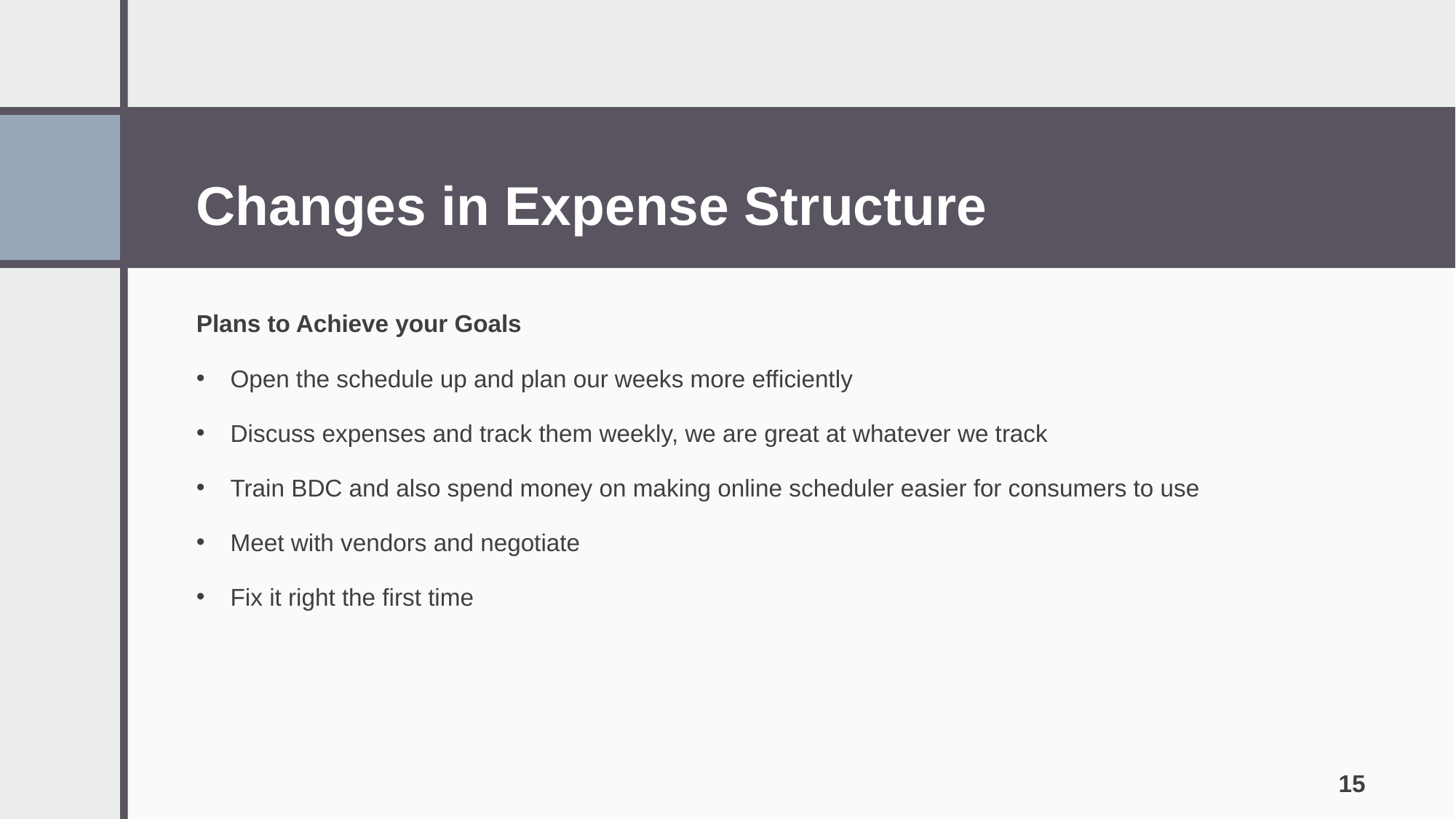

# Changes in Expense Structure
Plans to Achieve your Goals
Open the schedule up and plan our weeks more efficiently
Discuss expenses and track them weekly, we are great at whatever we track
Train BDC and also spend money on making online scheduler easier for consumers to use
Meet with vendors and negotiate
Fix it right the first time

15